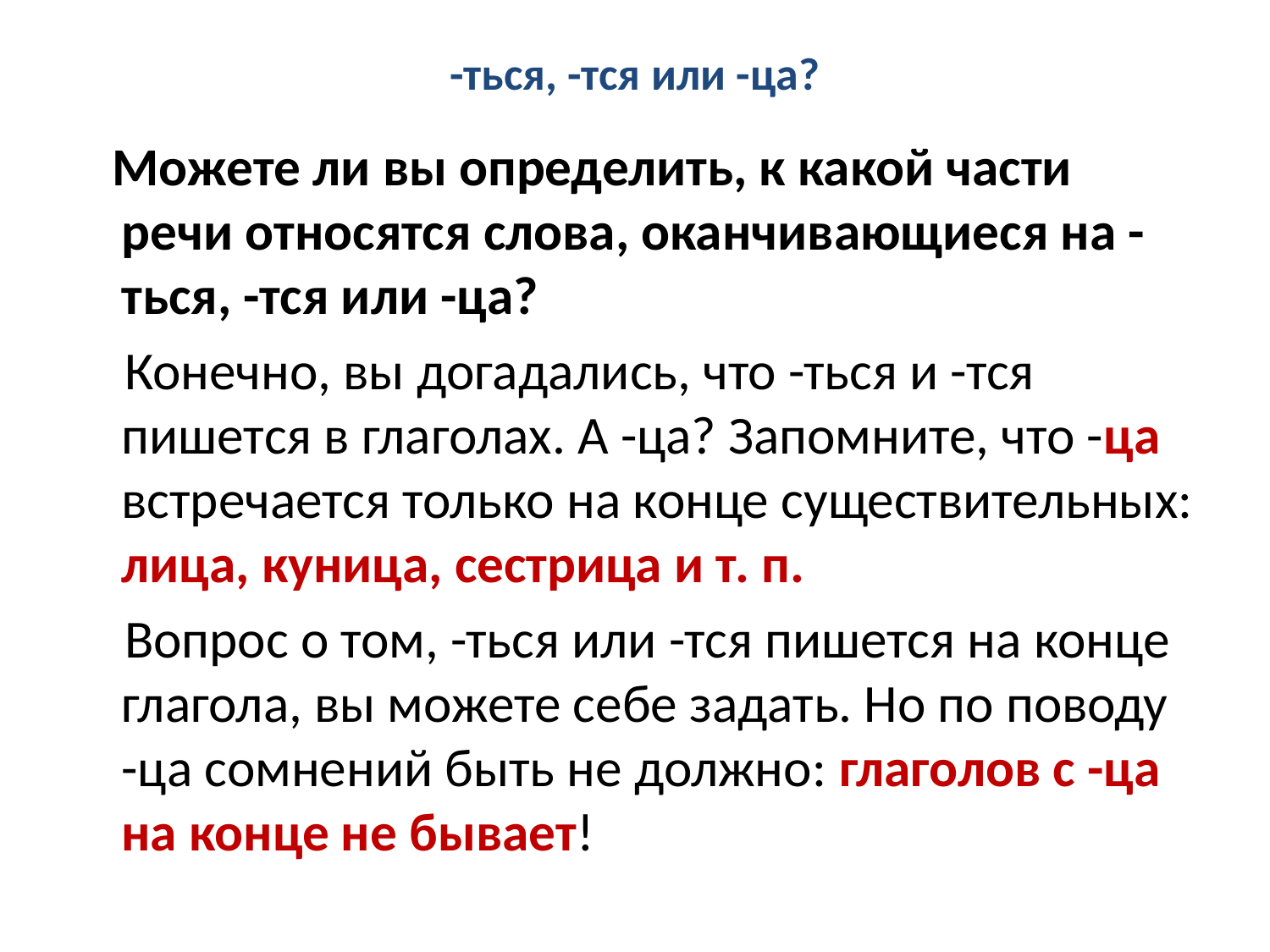

# -ться, -тся или -ца?
   Можете ли вы определить, к какой части речи относятся слова, оканчивающиеся на -ться, -тся или -ца?
    Конечно, вы догадались, что -ться и -тся пишется в глаголах. А -ца? Запомните, что -ца встречается только на конце существительных: лица, куница, сестрица и т. п.
    Вопрос о том, -ться или -тся пишется на конце глагола, вы можете себе задать. Но по поводу -ца сомнений быть не должно: глаголов с -ца на конце не бывает!